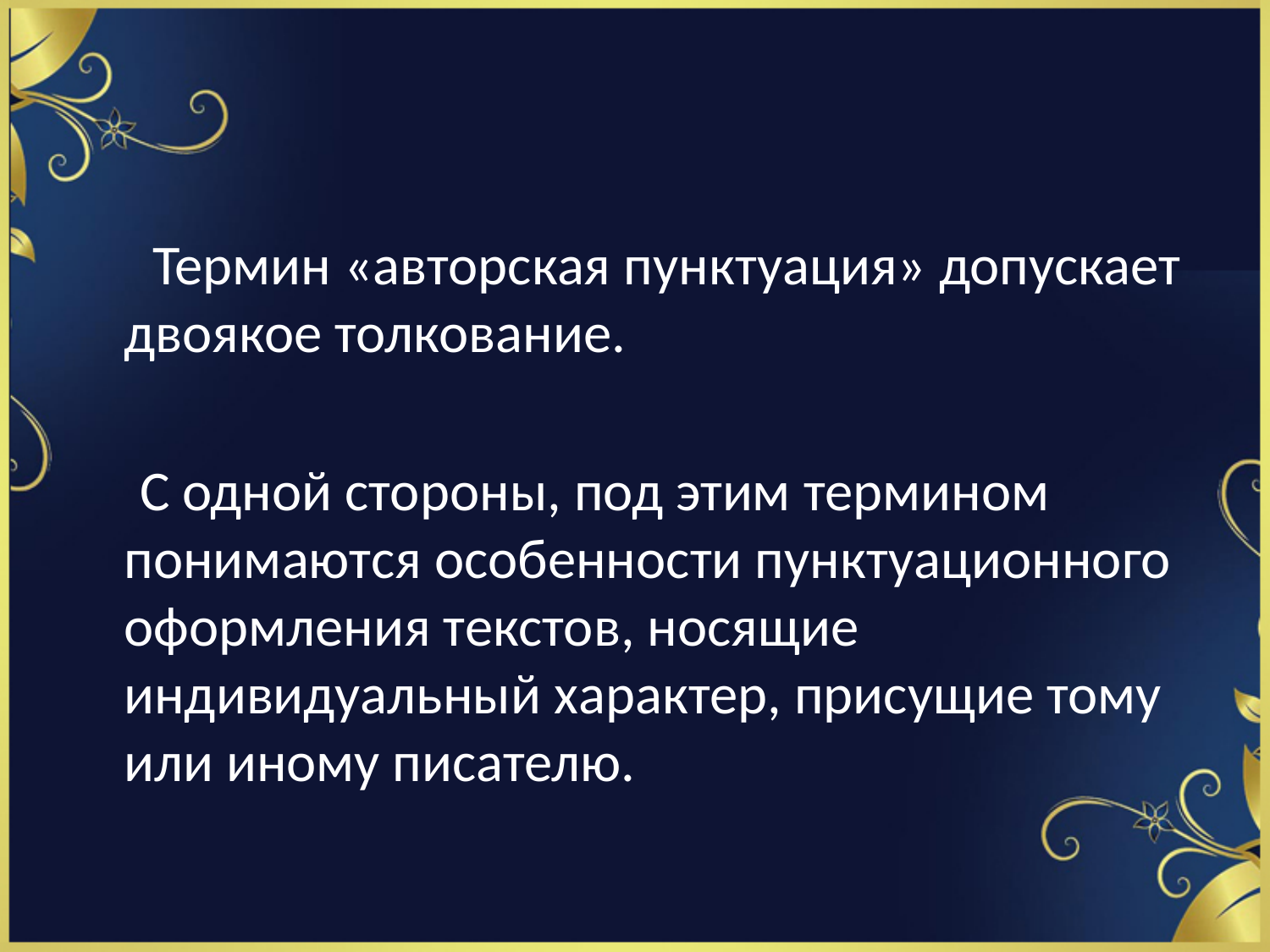

Термин «авторская пунктуация» допускает двоякое толкование.

     С одной стороны, под этим термином понимаются особенности пунктуационного оформления текстов, носящие индивидуальный характер, присущие тому или иному писателю.